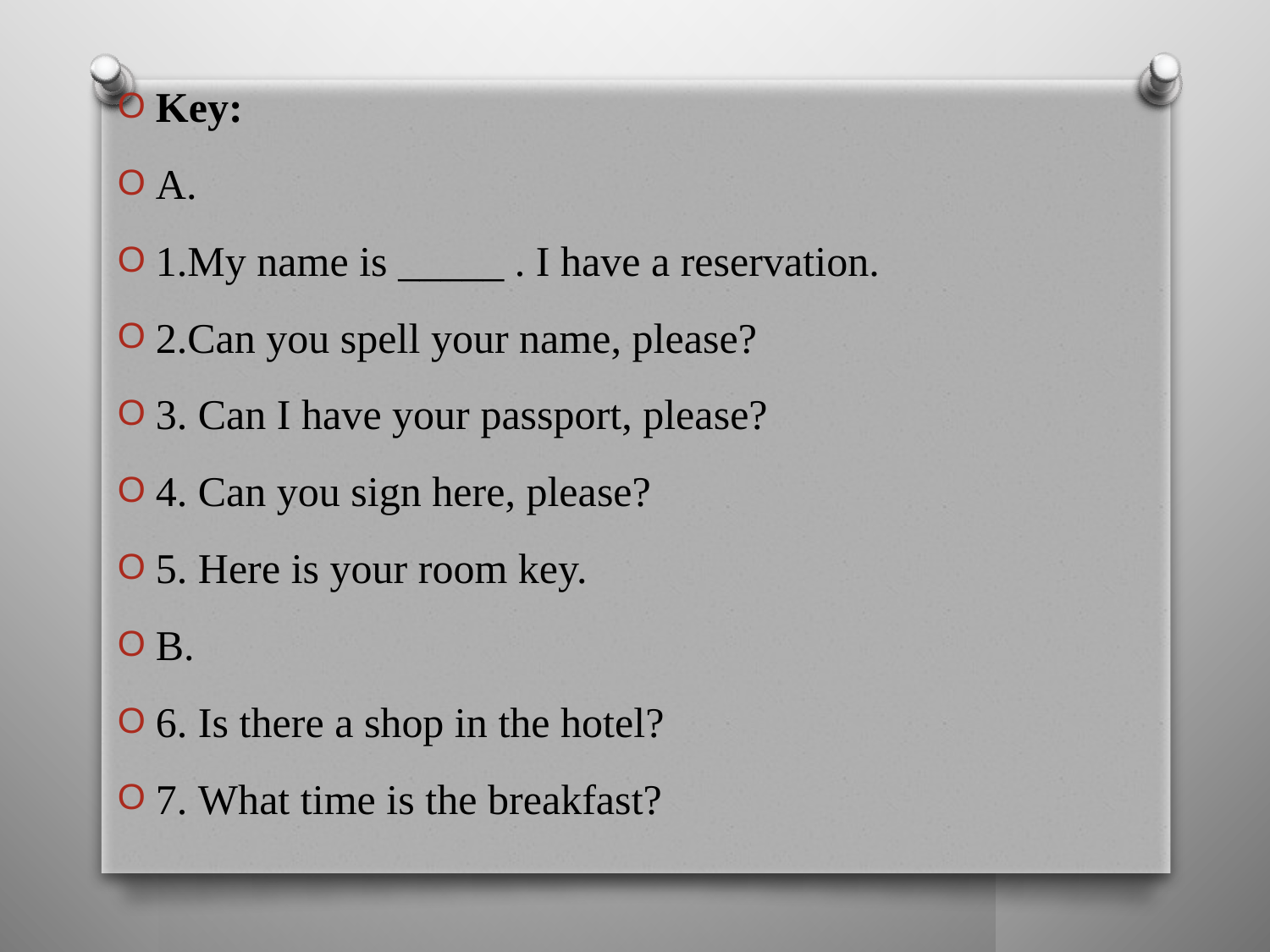

Key:
A.
1.My name is _____ . I have a reservation.
2.Can you spell your name, please?
3. Can I have your passport, please?
4. Can you sign here, please?
5. Here is your room key.
B.
6. Is there a shop in the hotel?
7. What time is the breakfast?